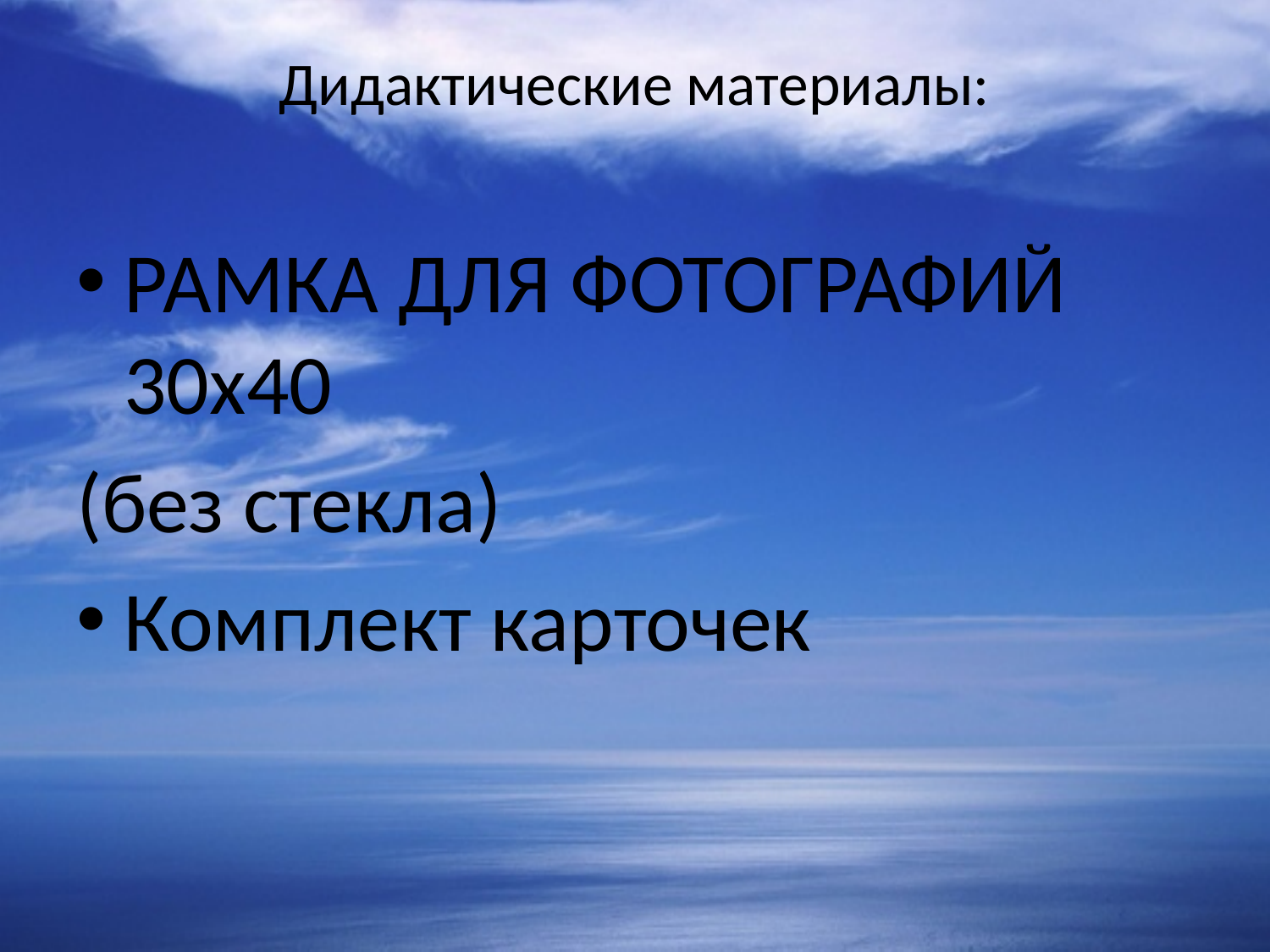

# Дидактические материалы:
РАМКА ДЛЯ ФОТОГРАФИЙ 30x40
(без стекла)
Комплект карточек